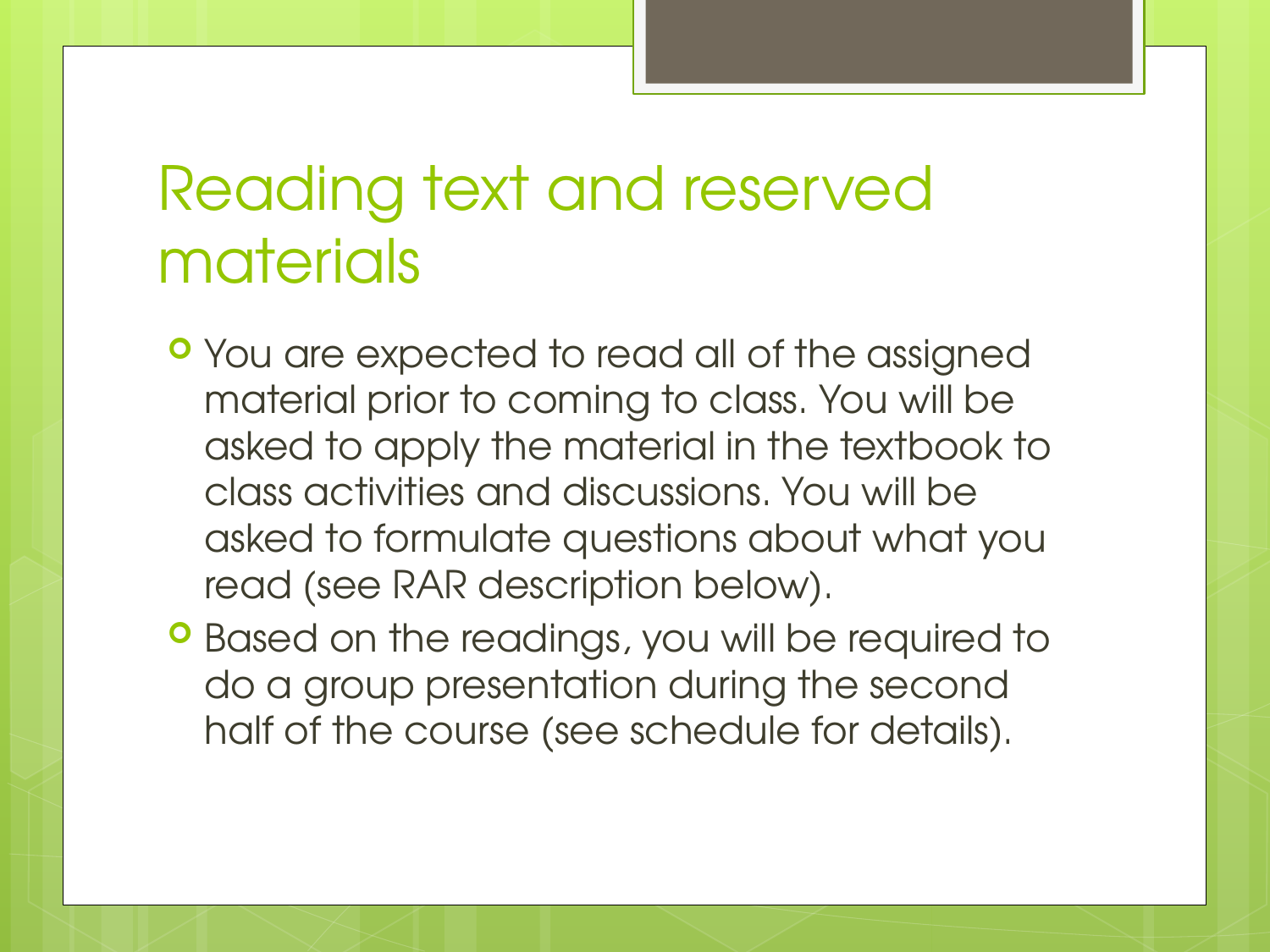

# Reading text and reserved materials
You are expected to read all of the assigned material prior to coming to class. You will be asked to apply the material in the textbook to class activities and discussions. You will be asked to formulate questions about what you read (see RAR description below).
Based on the readings, you will be required to do a group presentation during the second half of the course (see schedule for details).